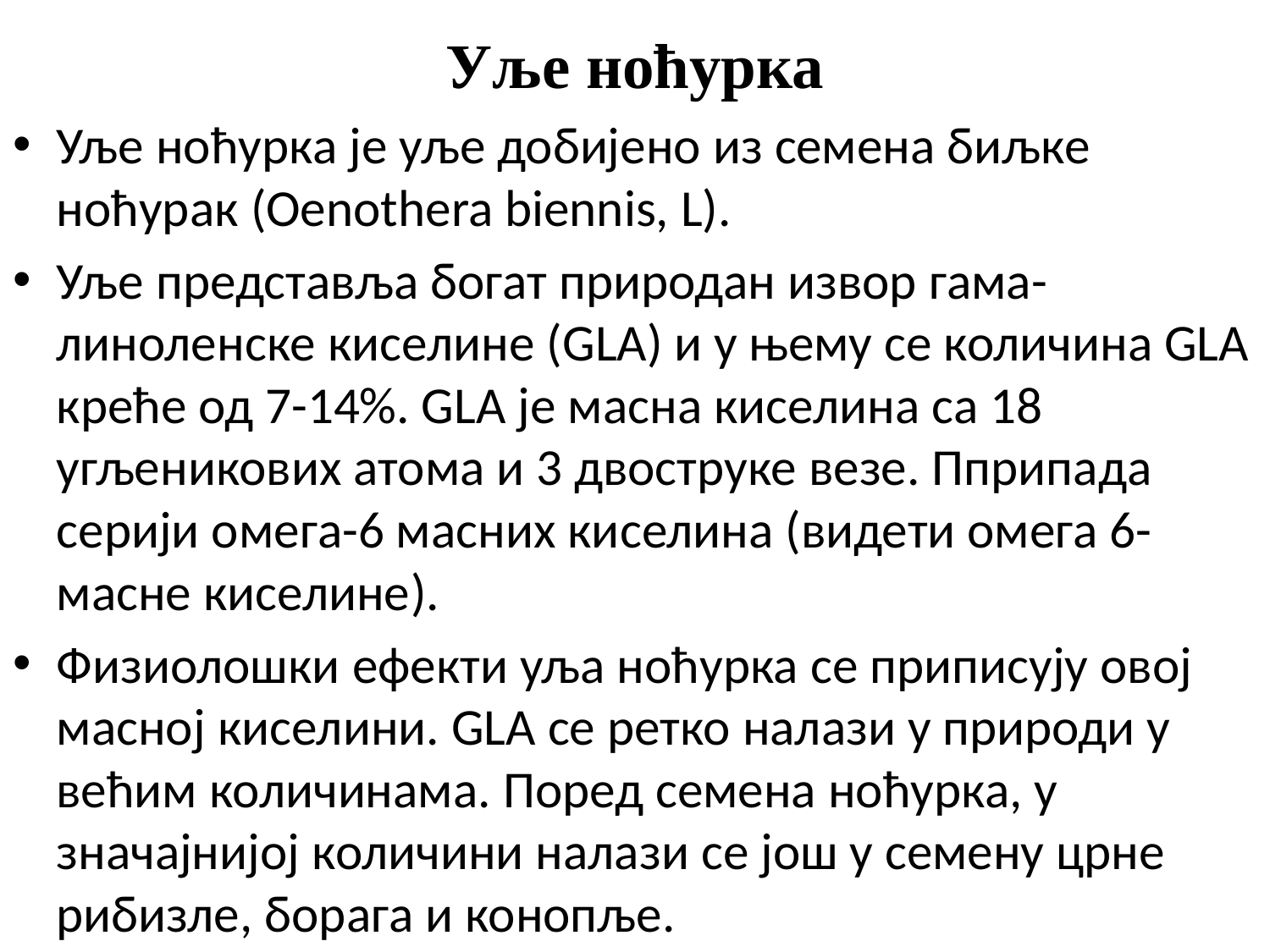

# Уље ноћурка
Уље ноћурка је уље добијено из семена биљке ноћурак (Oenothera biennis, L).
Уље представља богат природан извор гама-линоленске киселине (GLА) и у њему се количина GLА креће од 7-14%. GLА је масна киселина са 18 угљеникових атома и 3 двоструке везе. Пприпада серији омега-6 масних киселина (видети омега 6-масне киселине).
Физиолошки ефекти уља ноћурка се приписују овој масној киселини. GLА се ретко налази у природи у већим количинама. Поред семена ноћурка, у значајнијој количини налази се још у семену црне рибизле, борага и конопље.